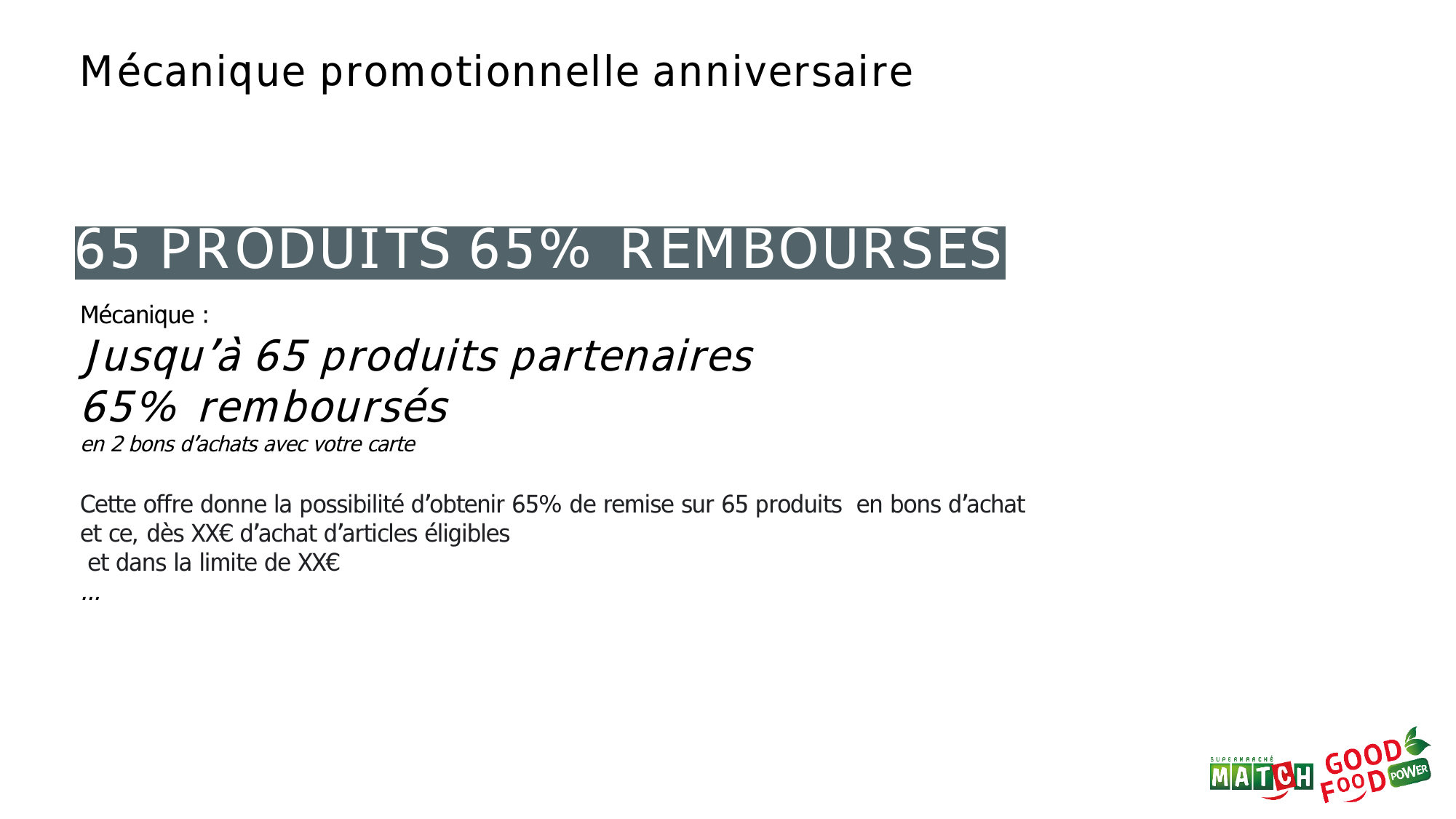

Mécanique promotionnelle anniversaire
65 PRODUITS 65% REMBOURSES
Mécanique :
Jusqu’à 65 produits partenaires
65% remboursés
en 2 bons d’achats avec votre carte

Cette offre donne la possibilité d’obtenir 65% de remise sur 65 produits  en bons d’achat et ce, dès XX€ d’achat d’articles éligibles
 et dans la limite de XX€
…